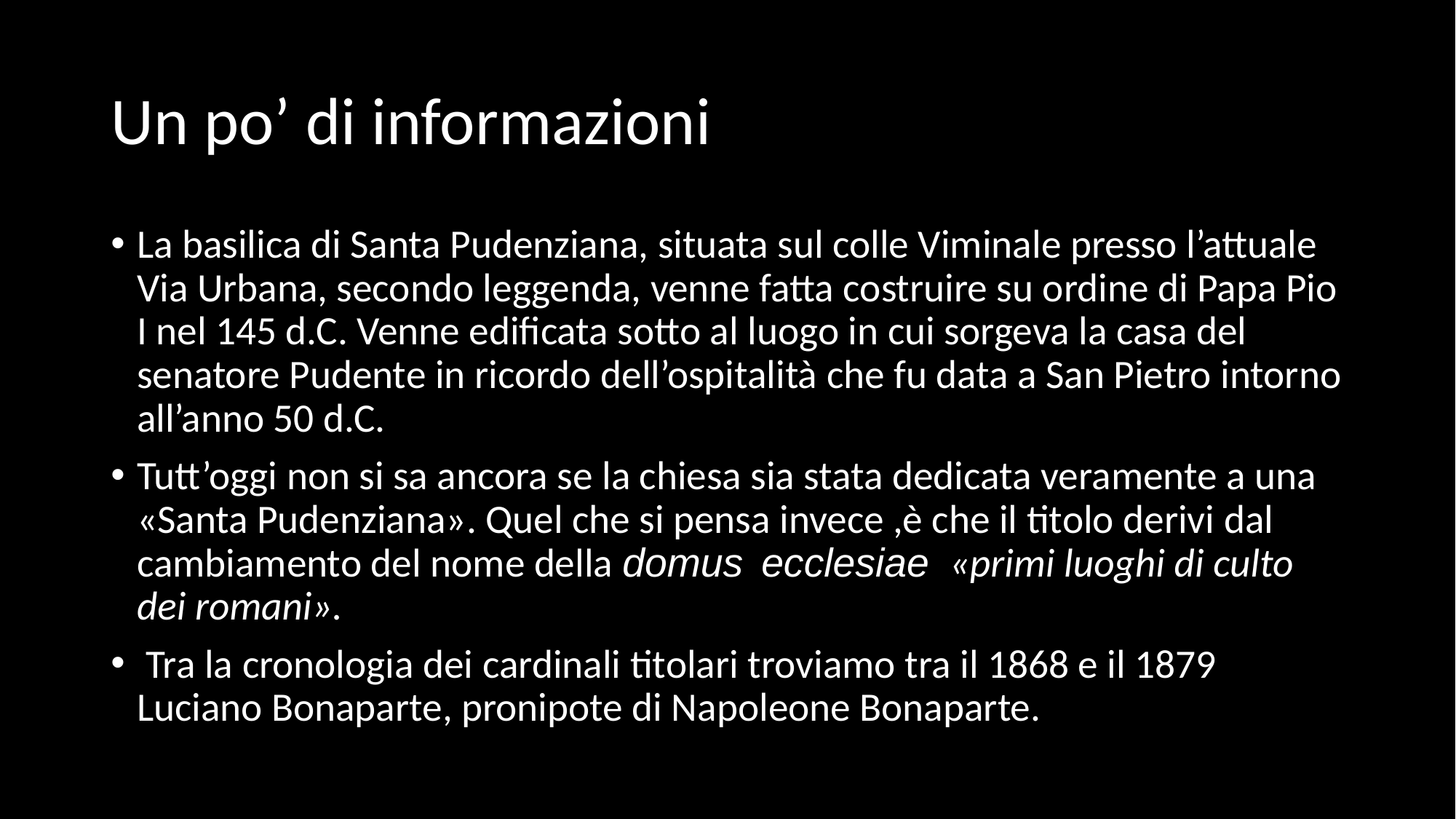

# Un po’ di informazioni
La basilica di Santa Pudenziana, situata sul colle Viminale presso l’attuale Via Urbana, secondo leggenda, venne fatta costruire su ordine di Papa Pio I nel 145 d.C. Venne edificata sotto al luogo in cui sorgeva la casa del senatore Pudente in ricordo dell’ospitalità che fu data a San Pietro intorno all’anno 50 d.C.
Tutt’oggi non si sa ancora se la chiesa sia stata dedicata veramente a una «Santa Pudenziana». Quel che si pensa invece ,è che il titolo derivi dal cambiamento del nome della domus  ecclesiae  «primi luoghi di culto dei romani».
 Tra la cronologia dei cardinali titolari troviamo tra il 1868 e il 1879 Luciano Bonaparte, pronipote di Napoleone Bonaparte.